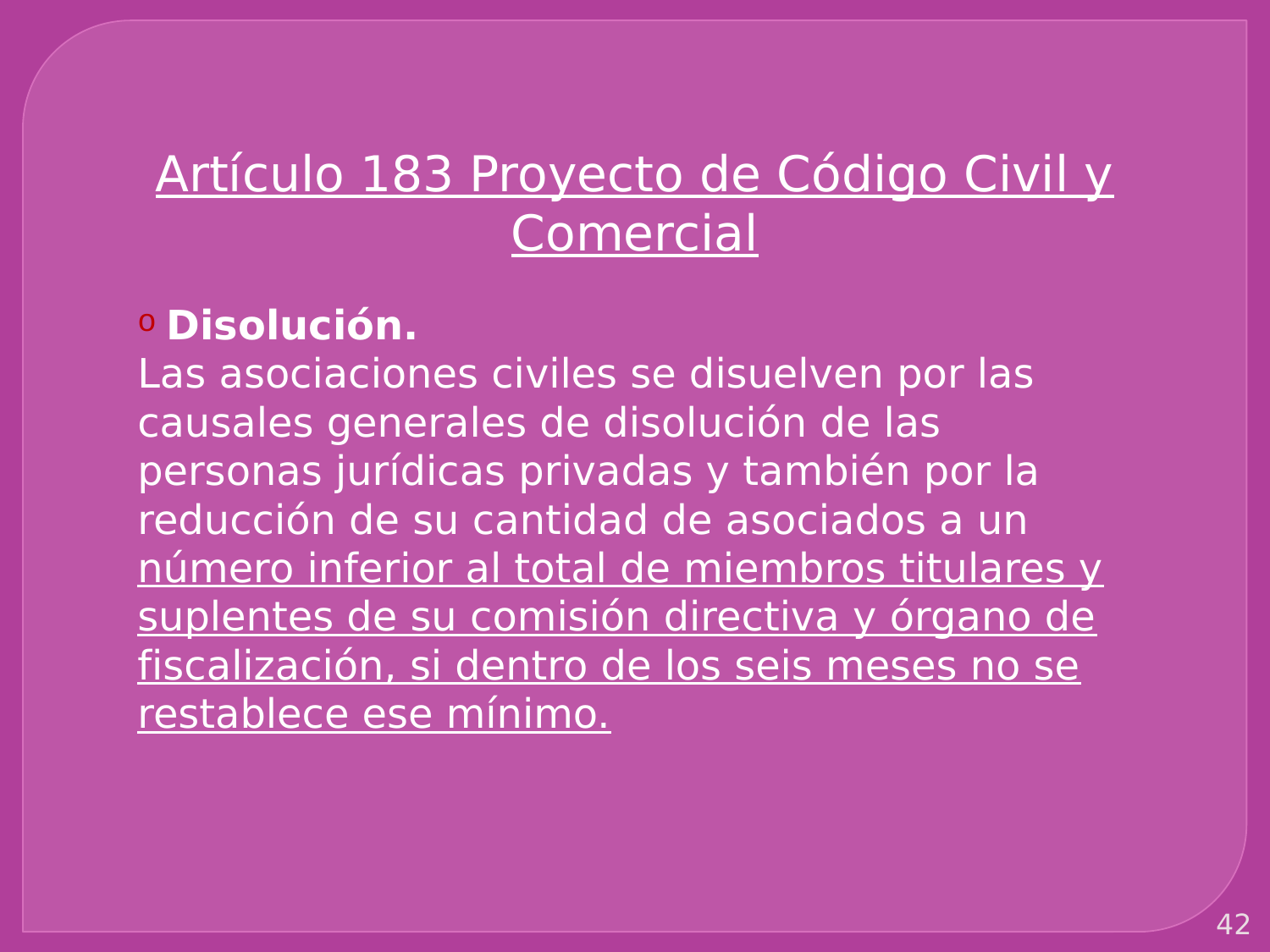

Artículo 183 Proyecto de Código Civil y Comercial

 Disolución.
Las asociaciones civiles se disuelven por las causales generales de disolución de las personas jurídicas privadas y también por la reducción de su cantidad de asociados a un número inferior al total de miembros titulares y suplentes de su comisión directiva y órgano de fiscalización, si dentro de los seis meses no se restablece ese mínimo.
42